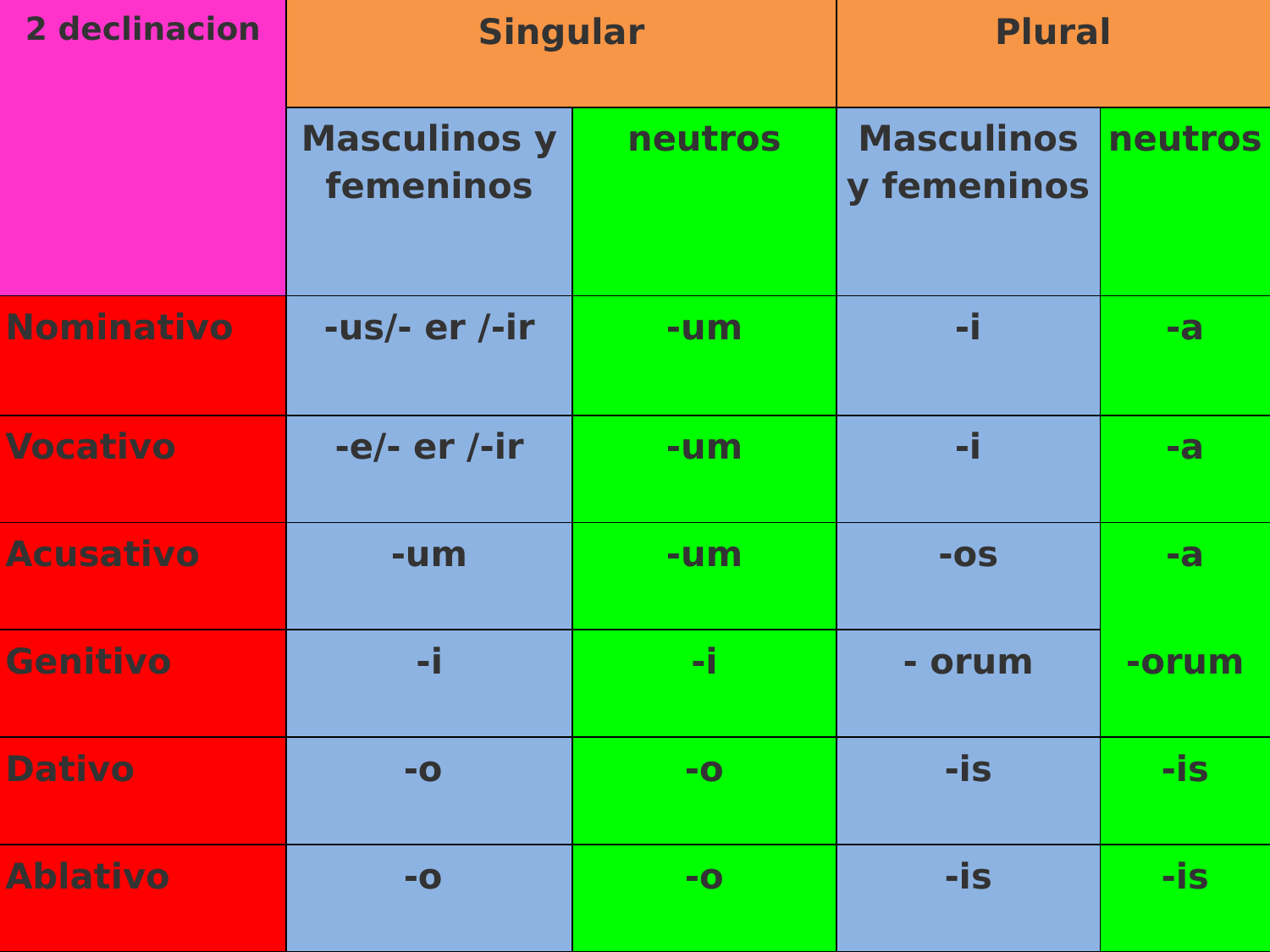

| 2 declinacion | Singular |  | Plural |  |
| --- | --- | --- | --- | --- |
|  | Masculinos y femeninos | neutros | Masculinos y femeninos | neutros |
| Nominativo | -us/- er /-ir | -um | -i | -a |
| Vocativo | -e/- er /-ir | -um | -i | -a |
| Acusativo | -um | -um | -os | -a |
| Genitivo | -i | -i | - orum | -orum |
| Dativo | -o | -o | -is | -is |
| Ablativo | -o | -o | -is | -is |